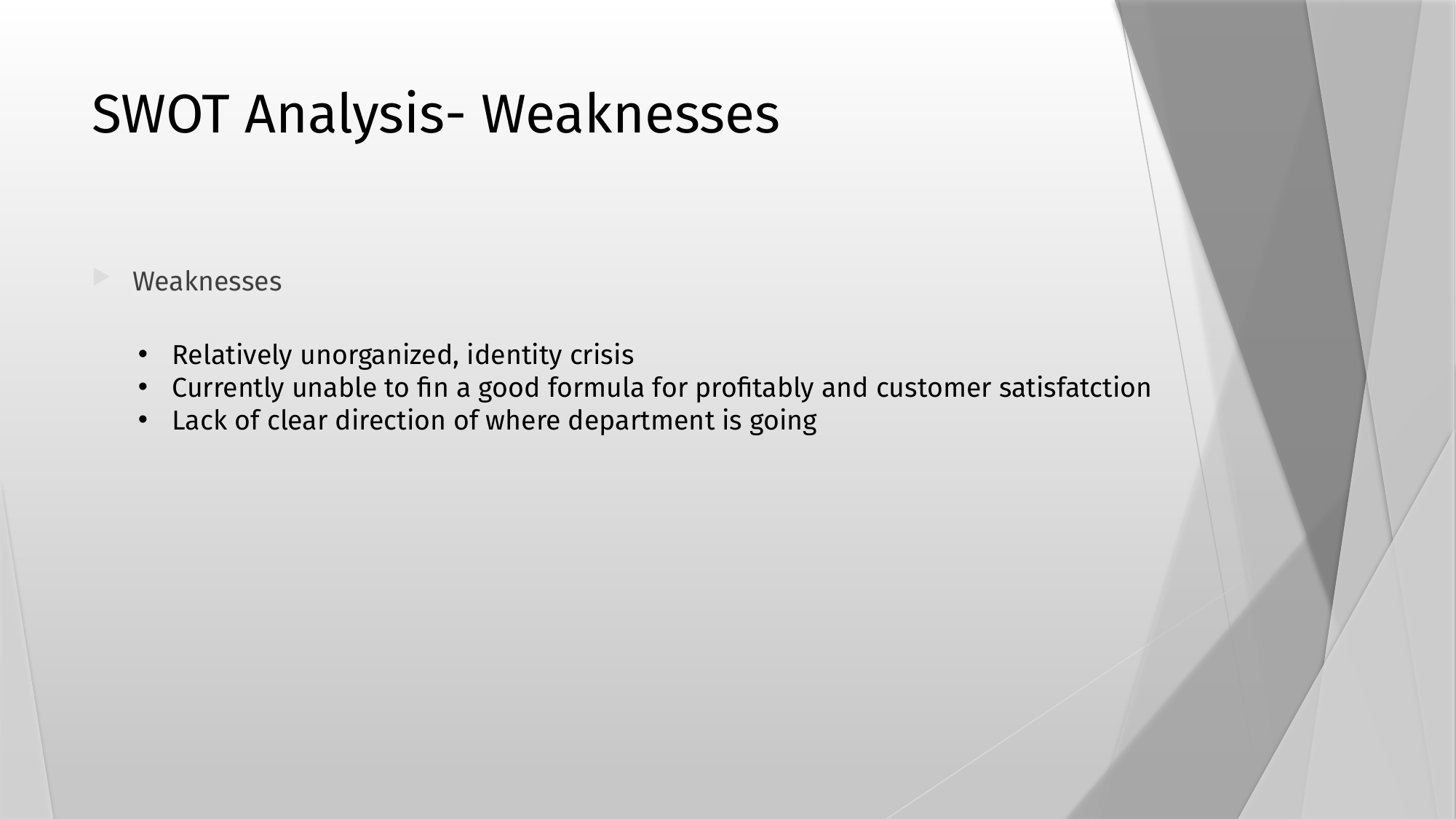

# SWOT Analysis- Weaknesses
Weaknesses

Relatively unorganized, identity crisis
Currently unable to fin a good formula for profitably and customer satisfatction
Lack of clear direction of where department is going